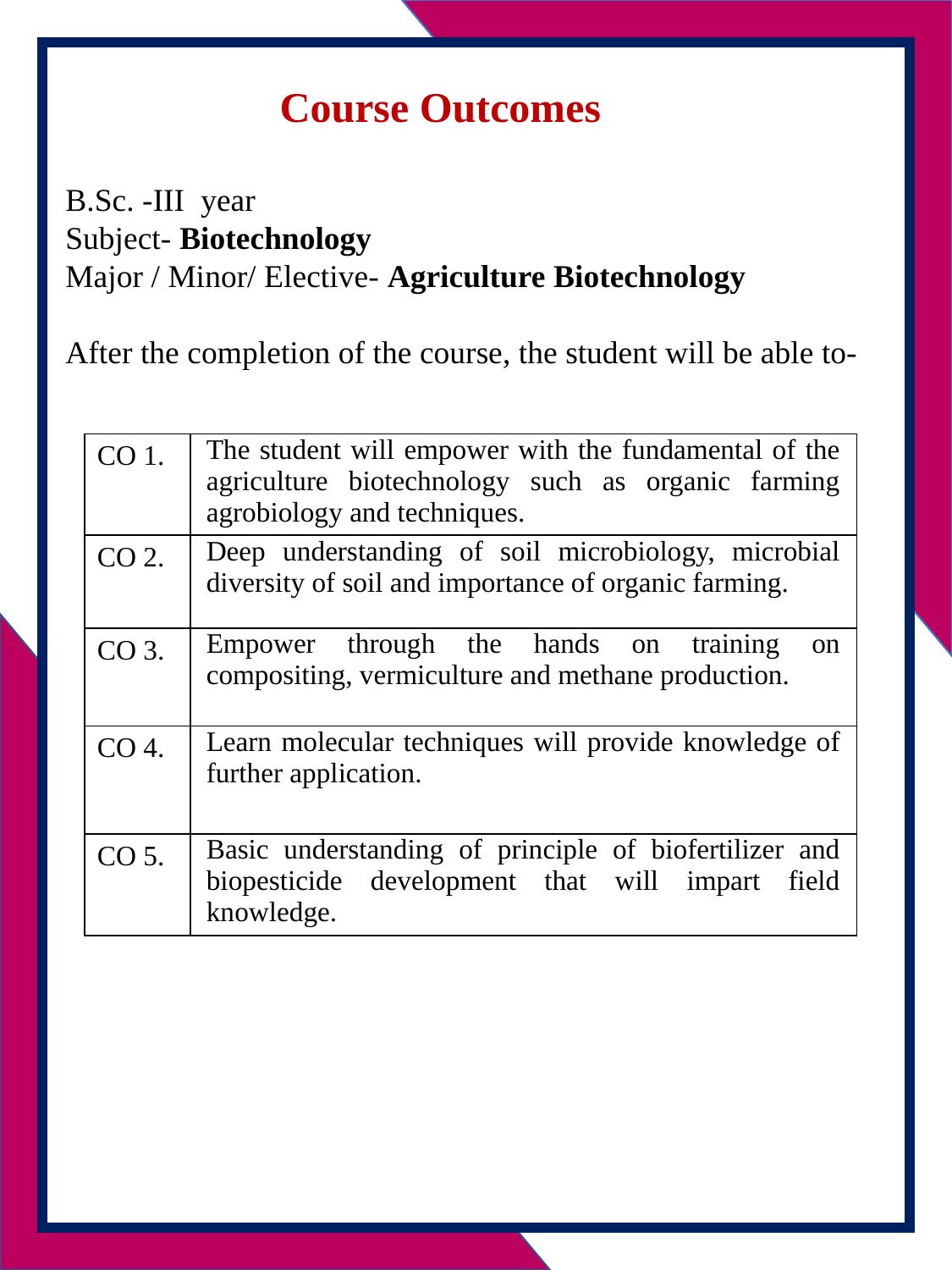

Course Outcomes

B.Sc. -III  year
Subject- Biotechnology
Major / Minor/ Elective- Agriculture Biotechnology

After the completion of the course, the student will be able to-

| CO 1. | The student will empower with the fundamental of the agriculture biotechnology such as organic farming agrobiology and techniques. |
| --- | --- |
| CO 2. | Deep understanding of soil microbiology, microbial diversity of soil and importance of organic farming. |
| CO 3. | Empower through the hands on training on compositing, vermiculture and methane production. |
| CO 4. | Learn molecular techniques will provide knowledge of further application. |
| CO 5. | Basic understanding of principle of biofertilizer and biopesticide development that will impart field knowledge. |